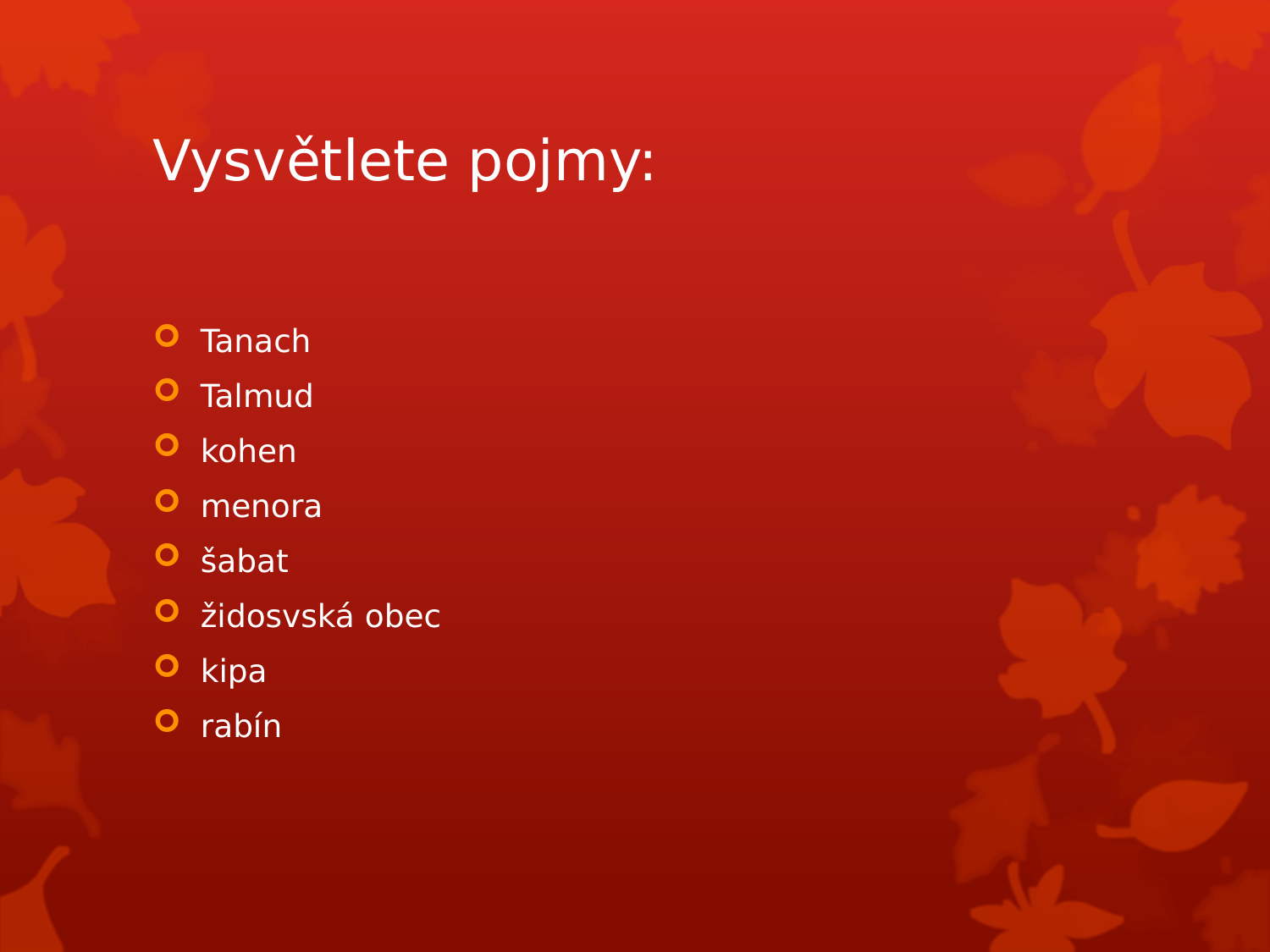

# Vysvětlete pojmy:
Tanach
Talmud
kohen
menora
šabat
židosvská obec
kipa
rabín